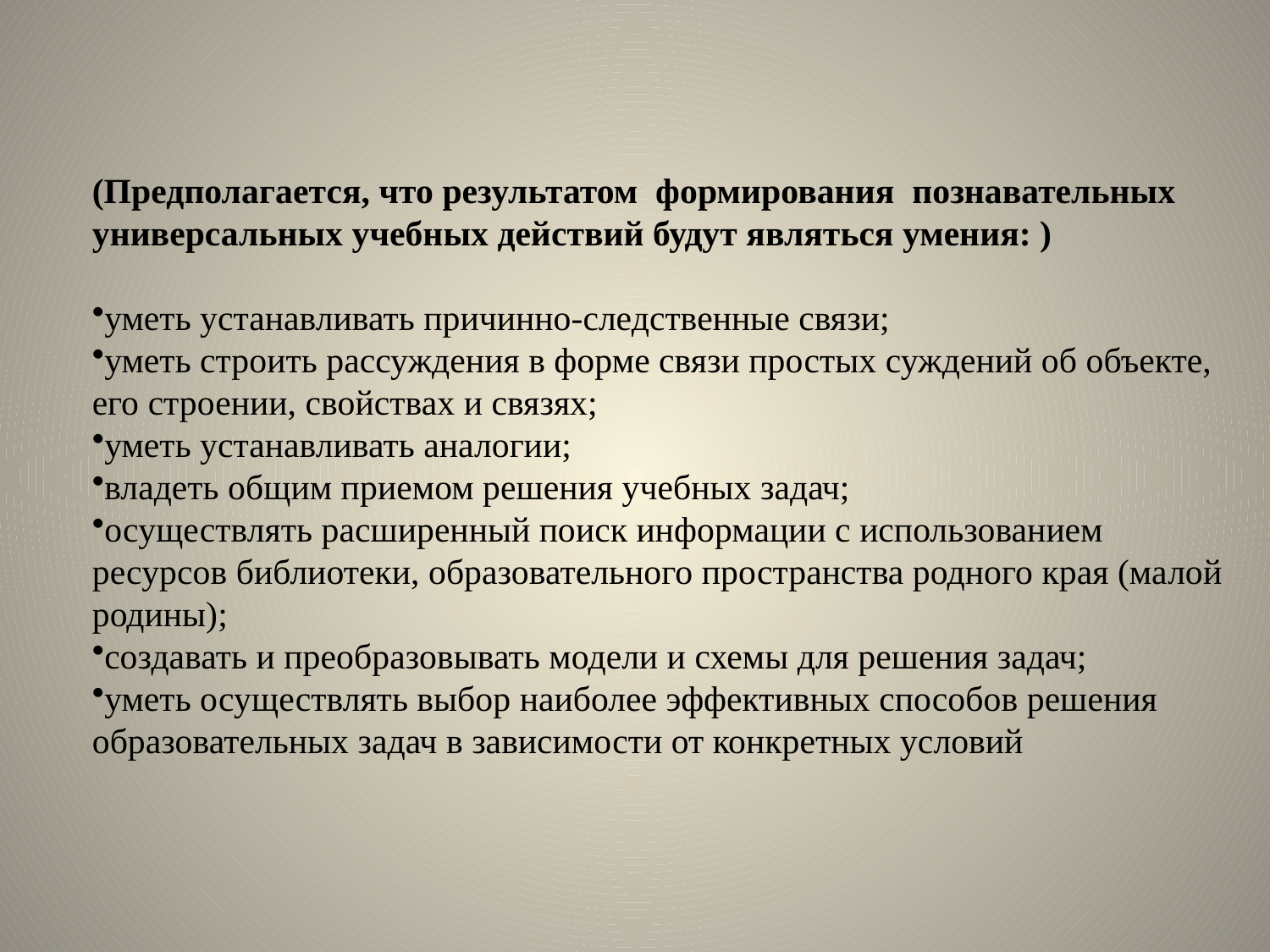

(Предполагается, что результатом  формирования  познавательных универсальных учебных действий будут являться умения: )

уметь устанавливать причинно-следственные связи;
уметь строить рассуждения в форме связи простых суждений об объекте, его строении, свойствах и связях;
уметь устанавливать аналогии;
владеть общим приемом решения учебных задач;
осуществлять расширенный поиск информации с использованием ресурсов библиотеки, образовательного пространства родного края (малой родины);
создавать и преобразовывать модели и схемы для решения задач;
уметь осуществлять выбор наиболее эффективных способов решения образовательных задач в зависимости от конкретных условий